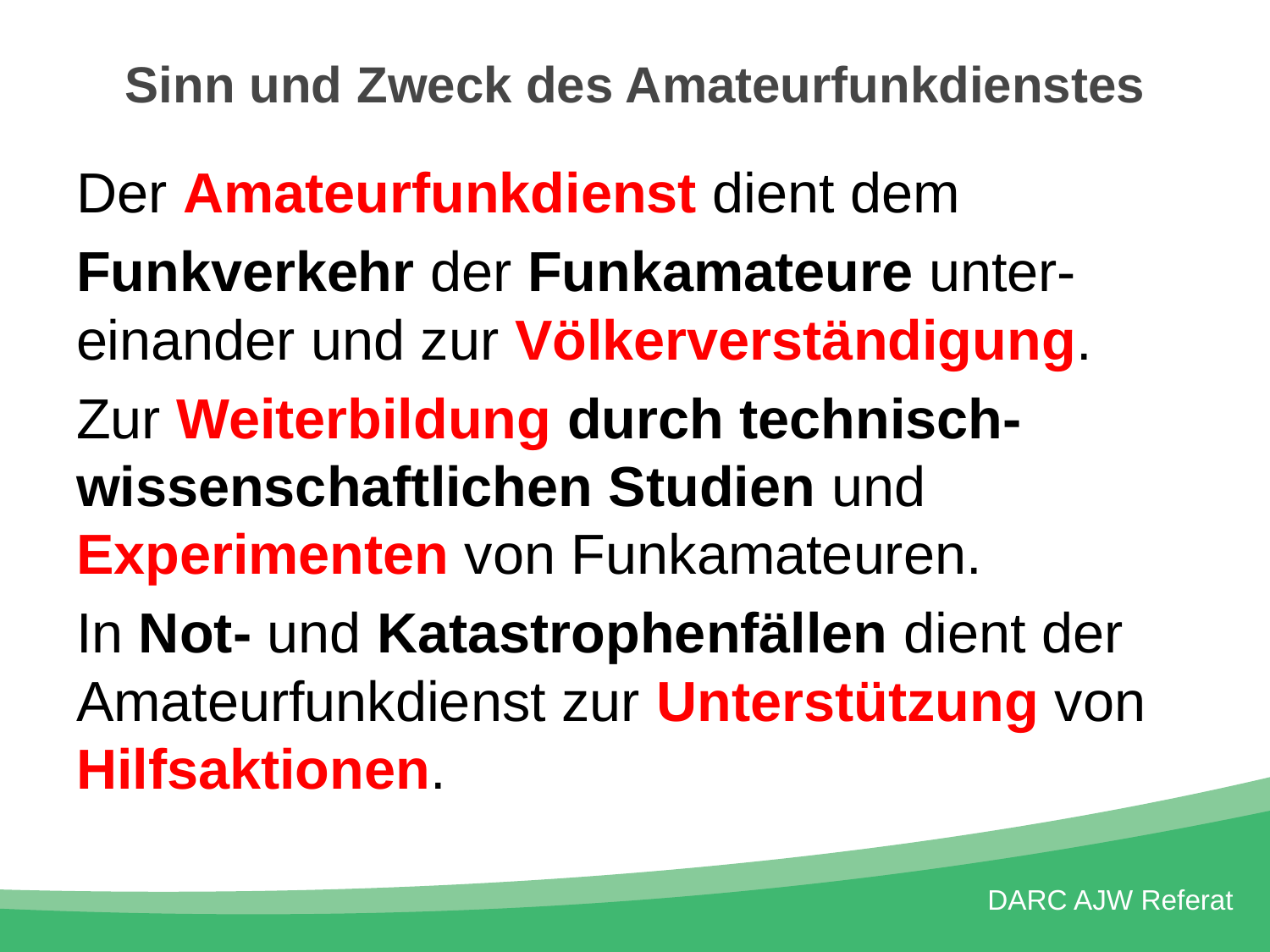

# Sinn und Zweck des Amateurfunkdienstes
Der Amateurfunkdienst dient dem
Funkverkehr der Funkamateure unter-einander und zur Völkerverständigung.
Zur Weiterbildung durch technisch-wissenschaftlichen Studien und Experimenten von Funkamateuren.
In Not- und Katastrophenfällen dient der Amateurfunkdienst zur Unterstützung von Hilfsaktionen.